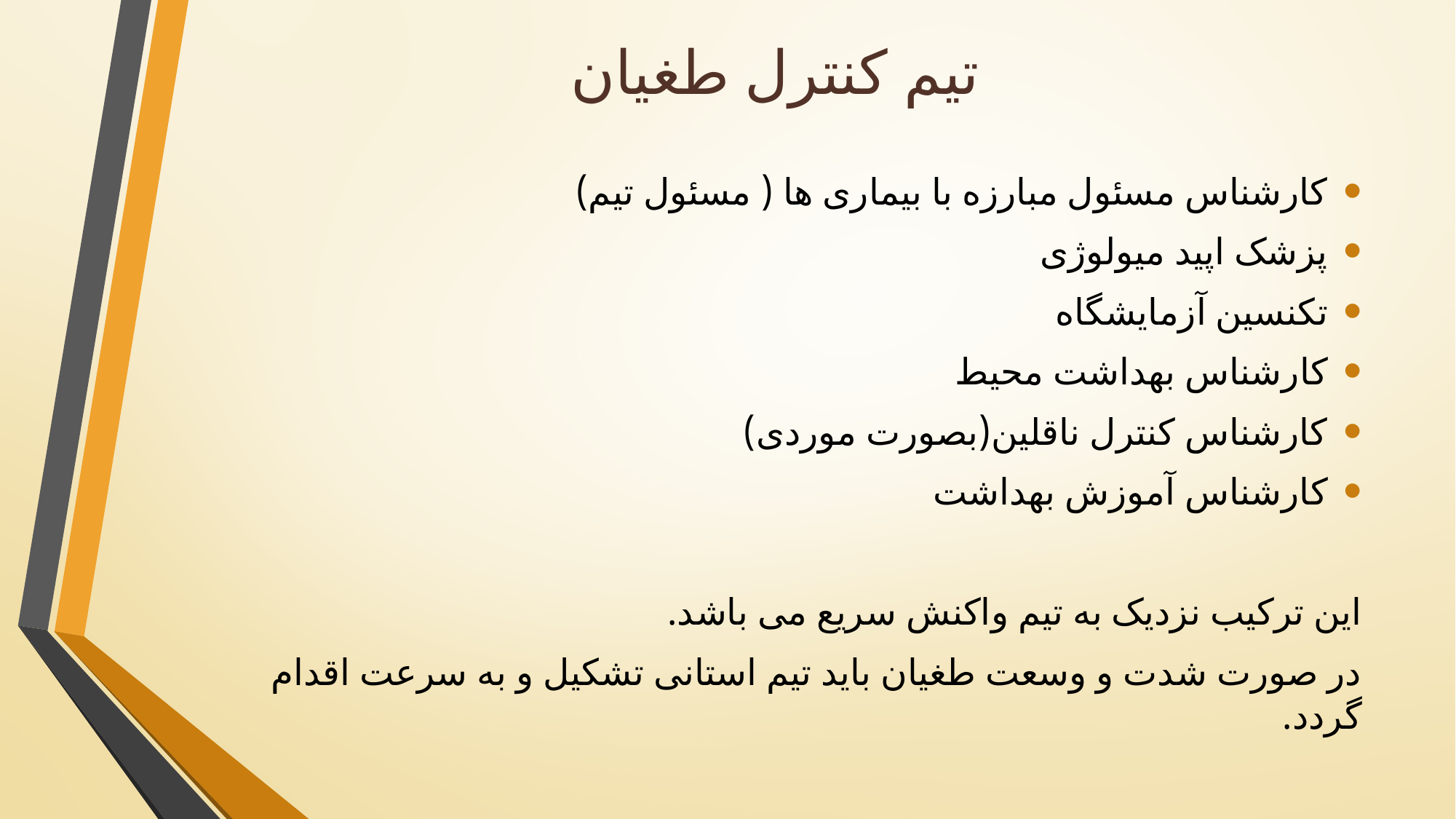

# تیم کنترل طغیان
کارشناس مسئول مبارزه با بیماری ها ( مسئول تیم)
پزشک اپید میولوژی
تکنسین آزمایشگاه
کارشناس بهداشت محیط
کارشناس کنترل ناقلین(بصورت موردی)
کارشناس آموزش بهداشت

این ترکیب نزدیک به تیم واکنش سریع می باشد.
در صورت شدت و وسعت طغیان باید تیم استانی تشکیل و به سرعت اقدام گردد.